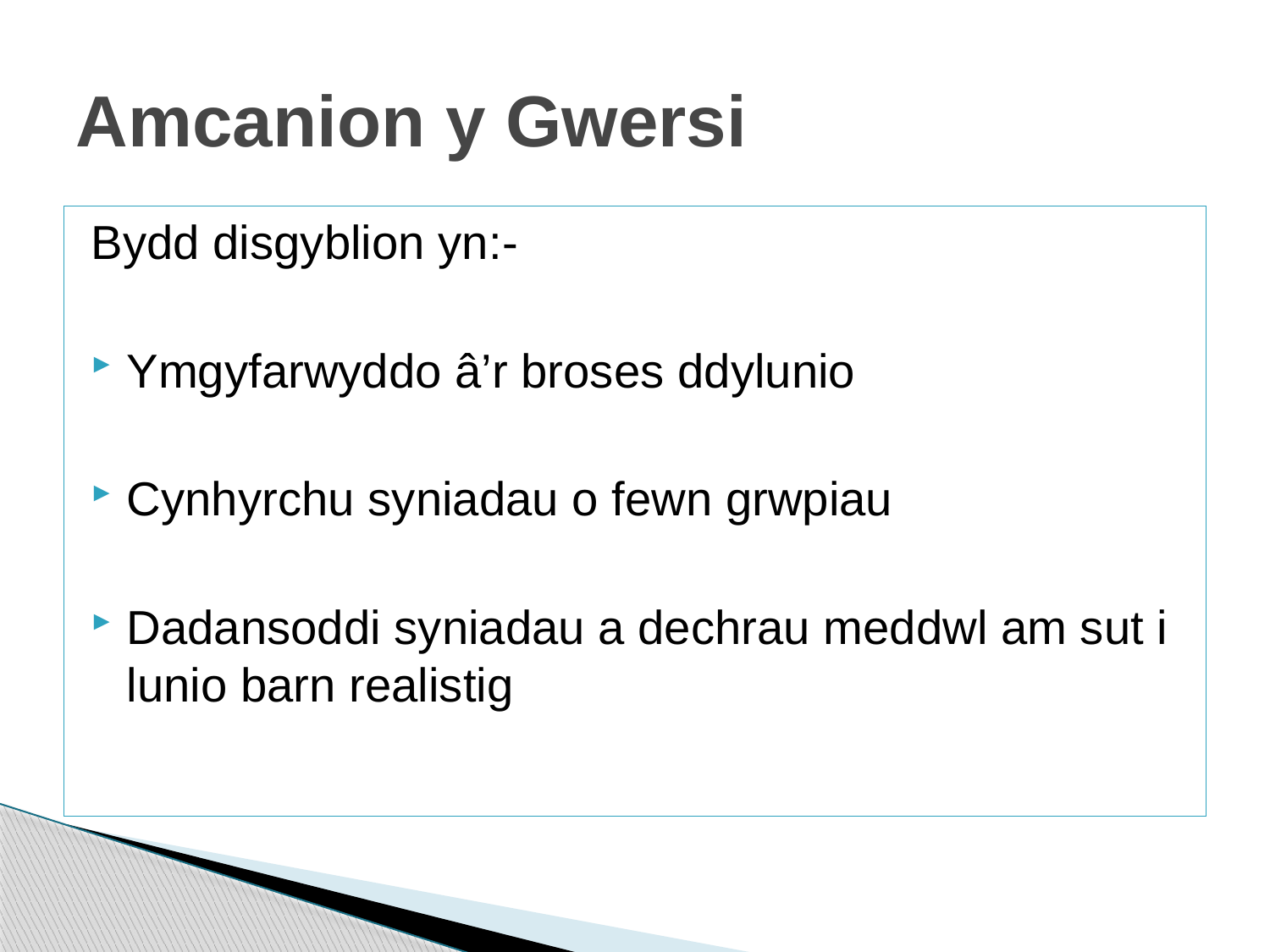

# Amcanion y Gwersi
Bydd disgyblion yn:-

Ymgyfarwyddo â’r broses ddylunio

Cynhyrchu syniadau o fewn grwpiau

Dadansoddi syniadau a dechrau meddwl am sut i lunio barn realistig